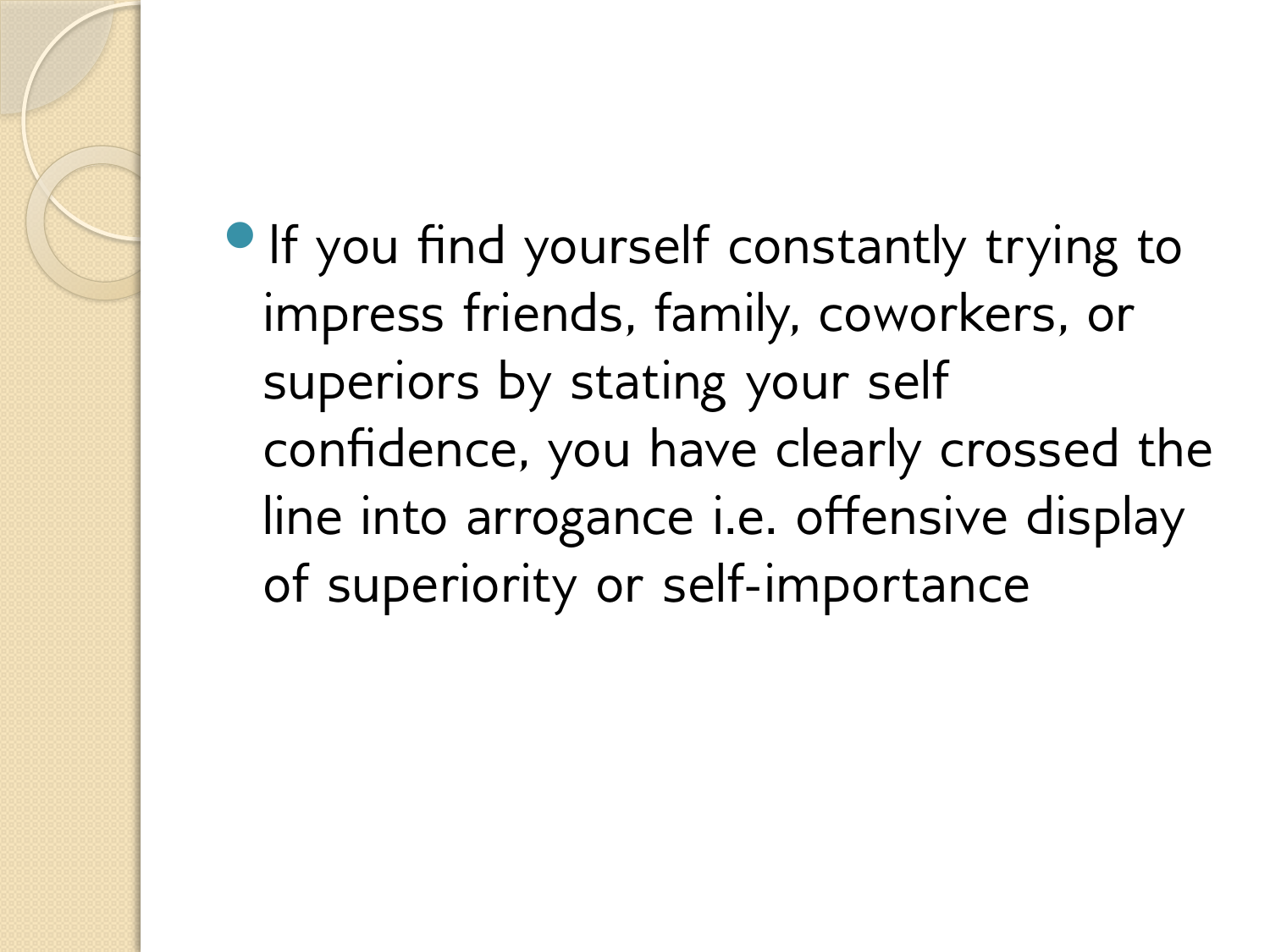

#
If you find yourself constantly trying to impress friends, family, coworkers, or superiors by stating your self confidence, you have clearly crossed the line into arrogance i.e. offensive display of superiority or self-importance